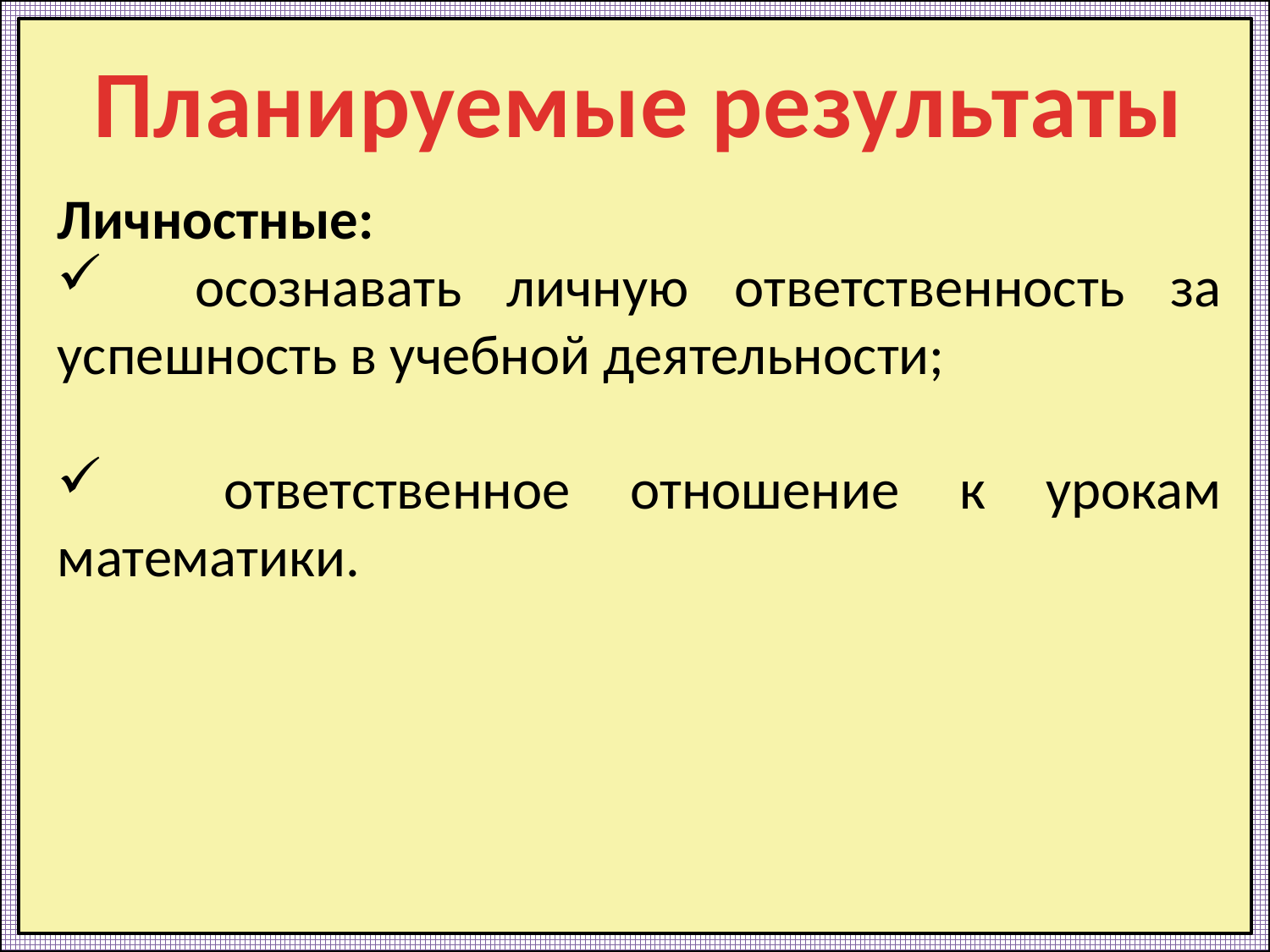

Планируемые результаты
Личностные:
  осознавать личную ответственность за успешность в учебной деятельности;

  ответственное отношение к урокам математики.